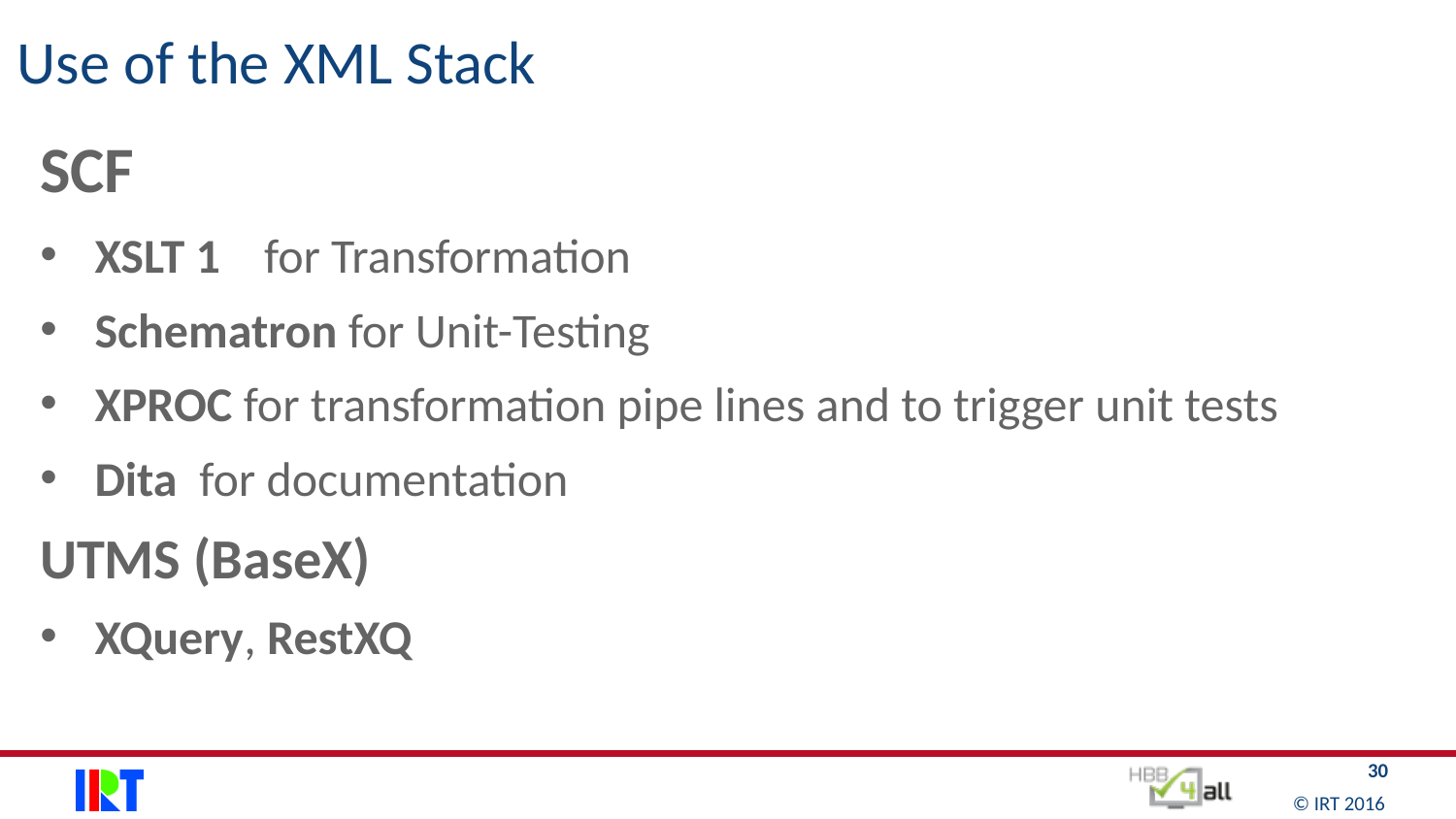

# Use of the XML Stack
SCF
XSLT 1    for Transformation
Schematron for Unit-Testing
XPROC for transformation pipe lines and to trigger unit tests
Dita  for documentation
UTMS (BaseX)
XQuery, RestXQ